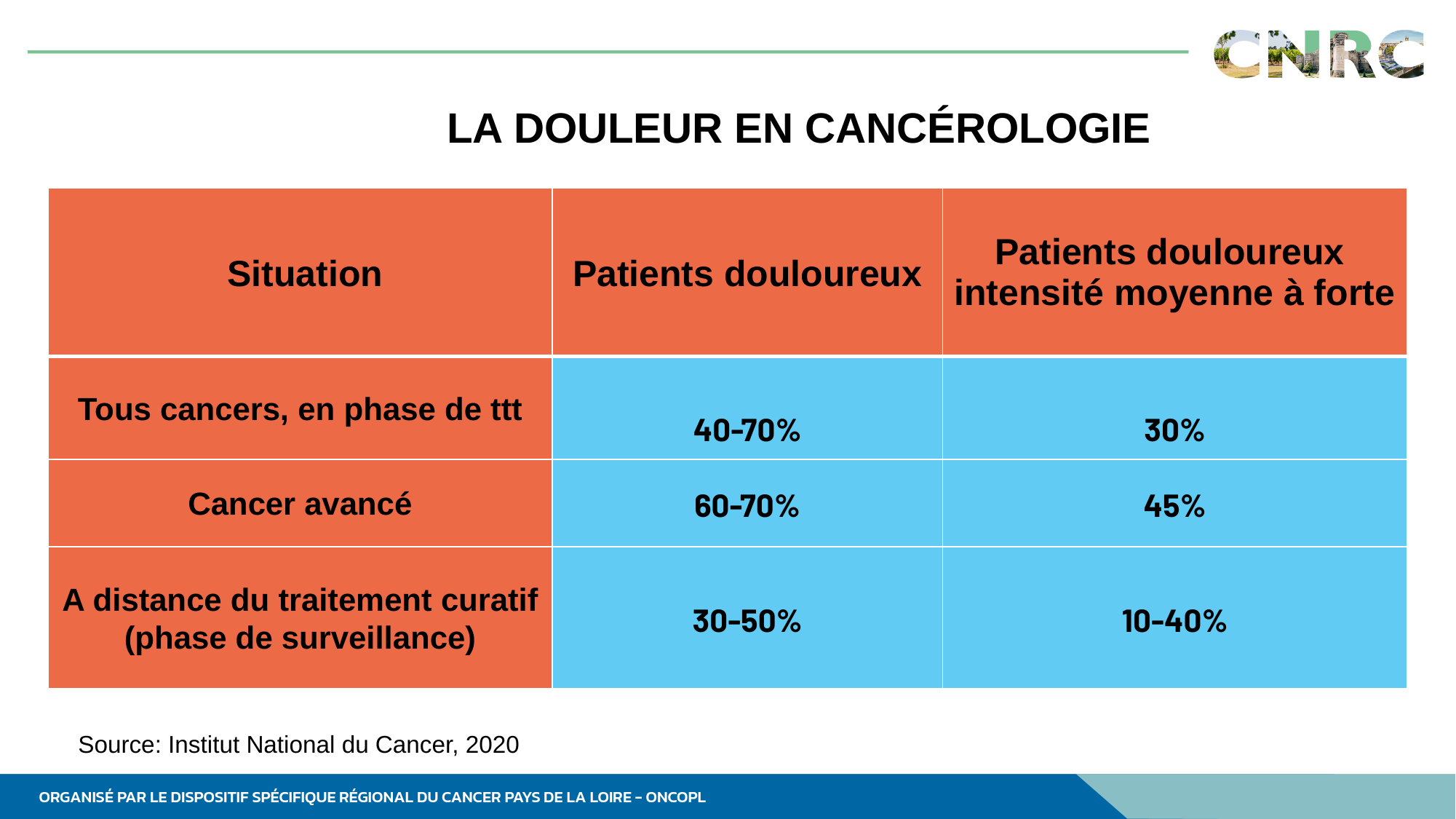

# LA DOULEUR EN CANCÉROLOGIE
| Situation | Patients douloureux | Patients douloureux intensité moyenne à forte |
| --- | --- | --- |
| Tous cancers, en phase de ttt | 40-70% | 30% |
| Cancer avancé | 60-70% | 45% |
| A distance du traitement curatif (phase de surveillance) | 30-50% | 10-40% |
Source: Institut National du Cancer, 2020